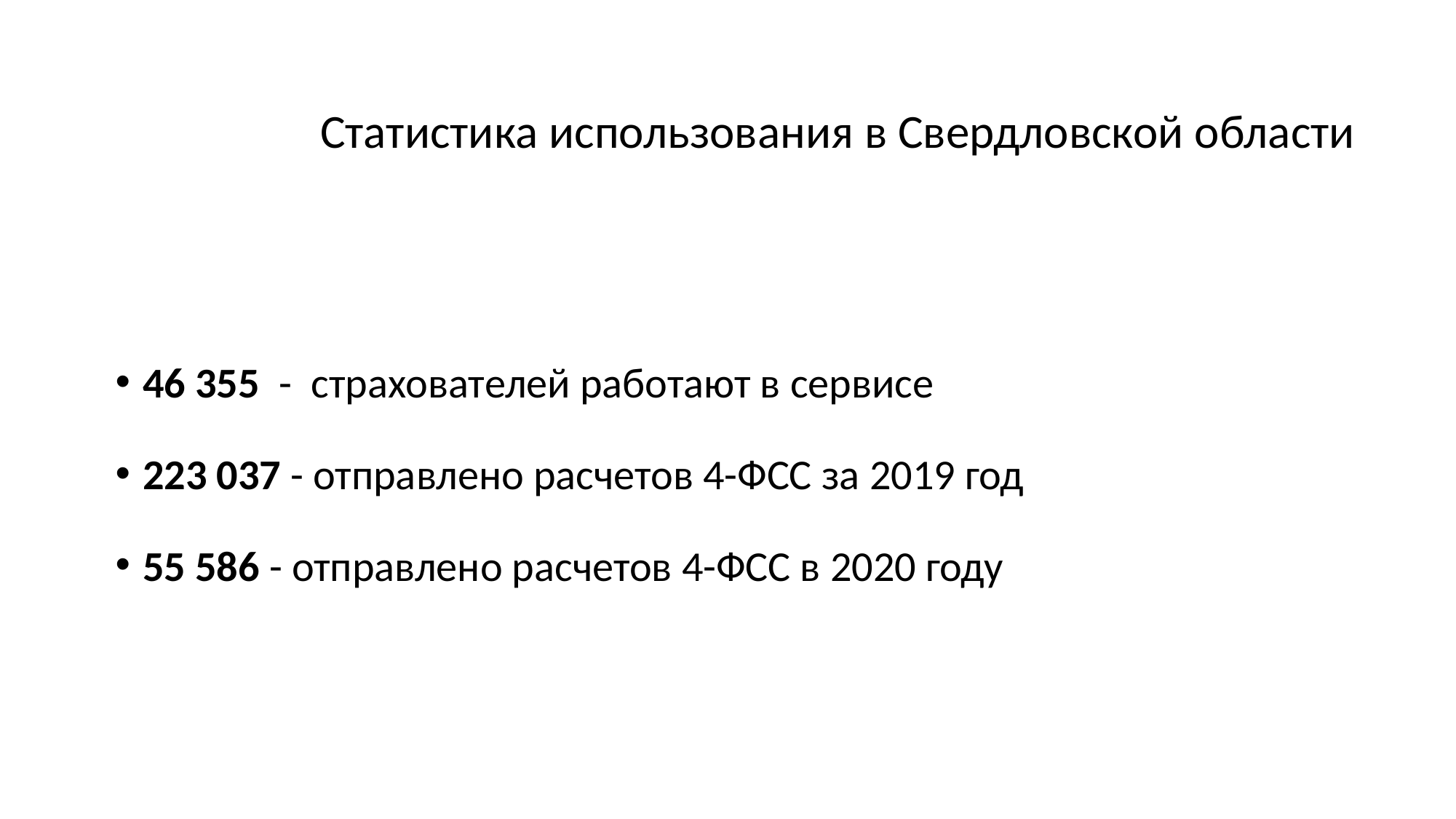

# Статистика использования в Свердловской области

46 355  -  страхователей работают в сервисе
223 037 - отправлено расчетов 4-ФСС за 2019 год
55 586 - отправлено расчетов 4-ФСС в 2020 году